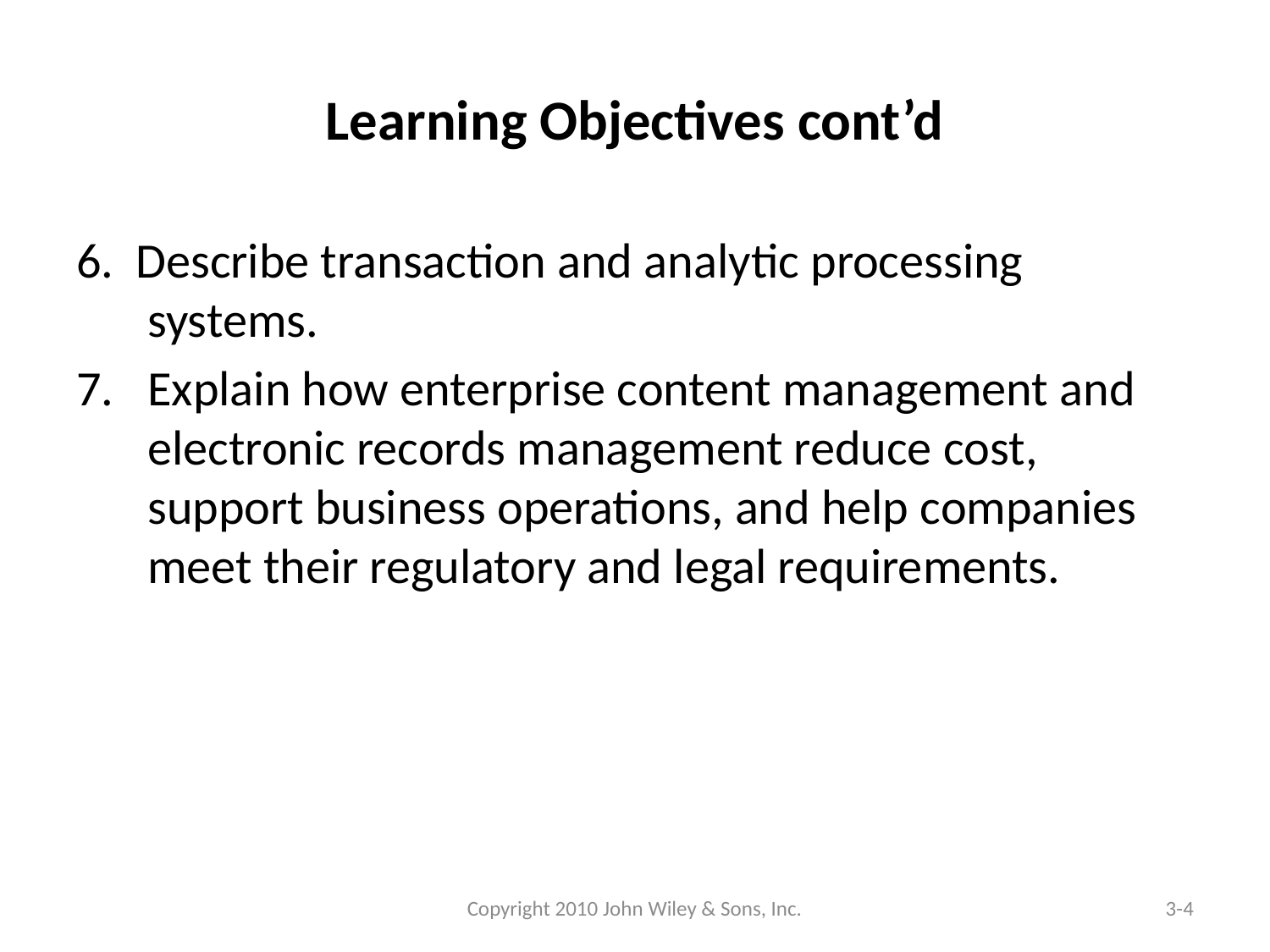

# Learning Objectives cont’d
6.  Describe transaction and analytic processing systems.
Explain how enterprise content management and electronic records management reduce cost, support business operations, and help companies meet their regulatory and legal requirements.
Copyright 2010 John Wiley & Sons, Inc.
3-4